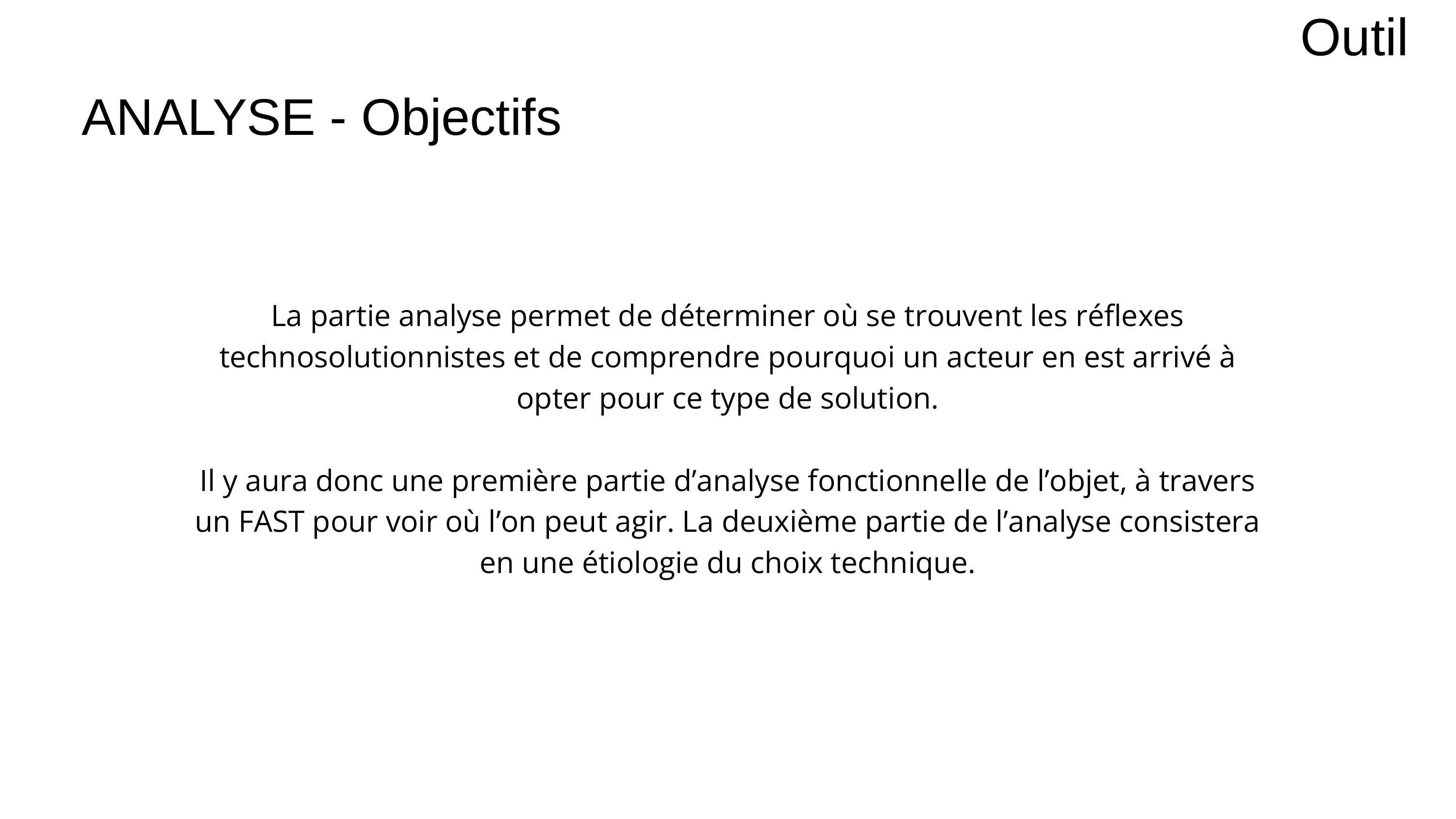

Outil
ANALYSE - Objectifs
La partie analyse permet de déterminer où se trouvent les réflexes technosolutionnistes et de comprendre pourquoi un acteur en est arrivé à opter pour ce type de solution.

Il y aura donc une première partie d’analyse fonctionnelle de l’objet, à travers un FAST pour voir où l’on peut agir. La deuxième partie de l’analyse consistera en une étiologie du choix technique.